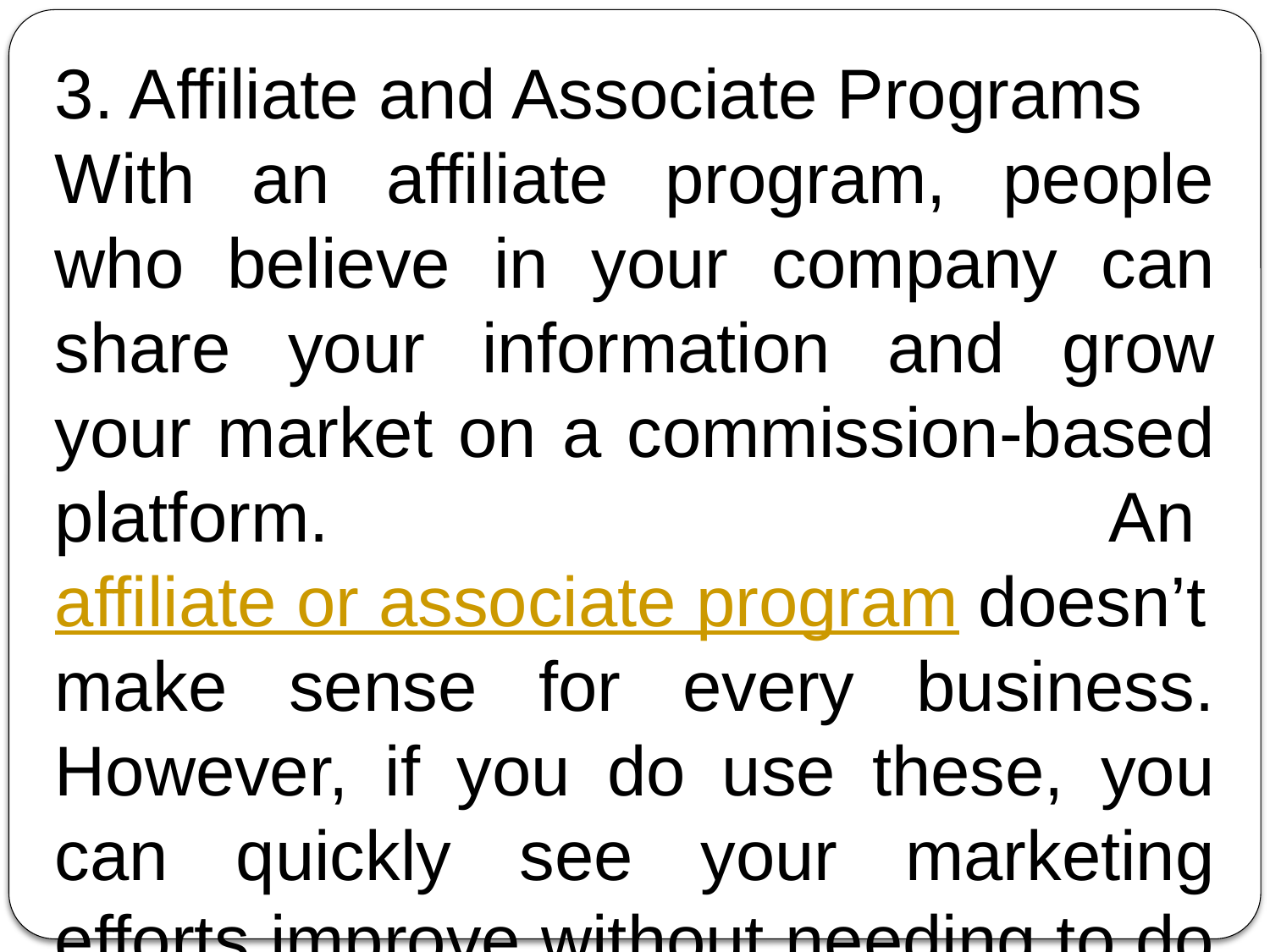

3. Affiliate and Associate Programs
With an affiliate program, people who believe in your company can share your information and grow your market on a commission-based platform. An affiliate or associate program doesn’t make sense for every business. However, if you do use these, you can quickly see your marketing efforts improve without needing to do much yourself.